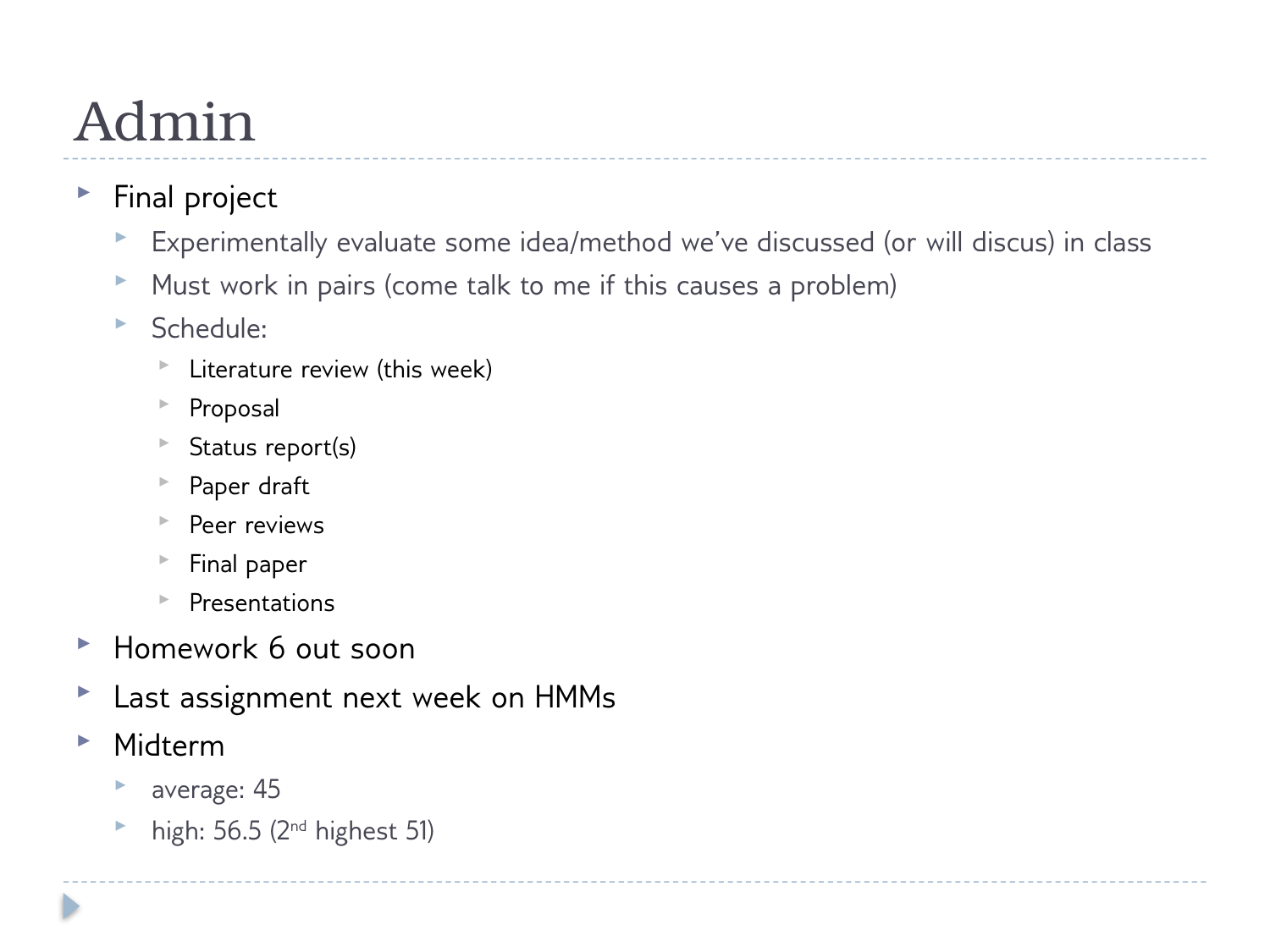

# Admin
Final project
Experimentally evaluate some idea/method we’ve discussed (or will discus) in class
Must work in pairs (come talk to me if this causes a problem)
Schedule:
Literature review (this week)
Proposal
Status report(s)
Paper draft
Peer reviews
Final paper
Presentations
Homework 6 out soon
Last assignment next week on HMMs
Midterm
average: 45
high: 56.5 (2nd highest 51)